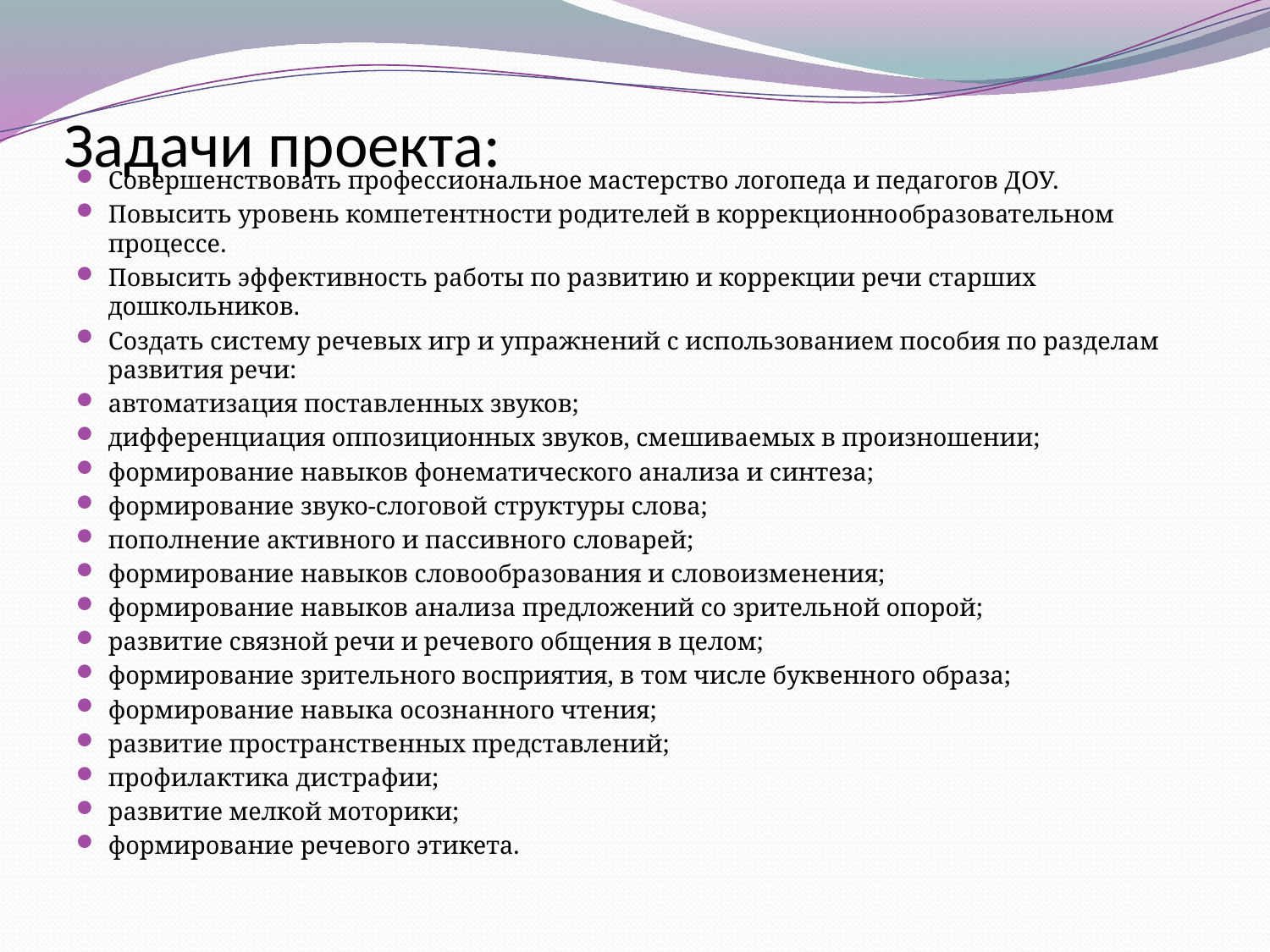

# Задачи проекта:
Совершенствовать профессиональное мастерство логопеда и педагогов ДОУ.
Повысить уровень компетентности родителей в коррекционно­образовательном процессе.
Повысить эффективность работы по развитию и коррекции речи старших дошкольников.
Создать систему речевых игр и упражнений с использованием пособия по разделам развития речи:
автоматизация поставленных звуков;
дифференциация оппозиционных звуков, смешиваемых в про­изношении;
формирование навыков фонематического анализа и синтеза;
формирование звуко-слоговой структуры слова;
пополнение активного и пассивного словарей;
формирование навыков словообразования и словоизменения;
формирование навыков анализа предложений со зрительной опорой;
развитие связной речи и речевого общения в целом;
формирование зрительного восприятия, в том числе буквенного образа;
формирование навыка осознанного чтения;
развитие пространственных представлений;
профилактика дистрафии;
развитие мелкой моторики;
формирование речевого этикета.